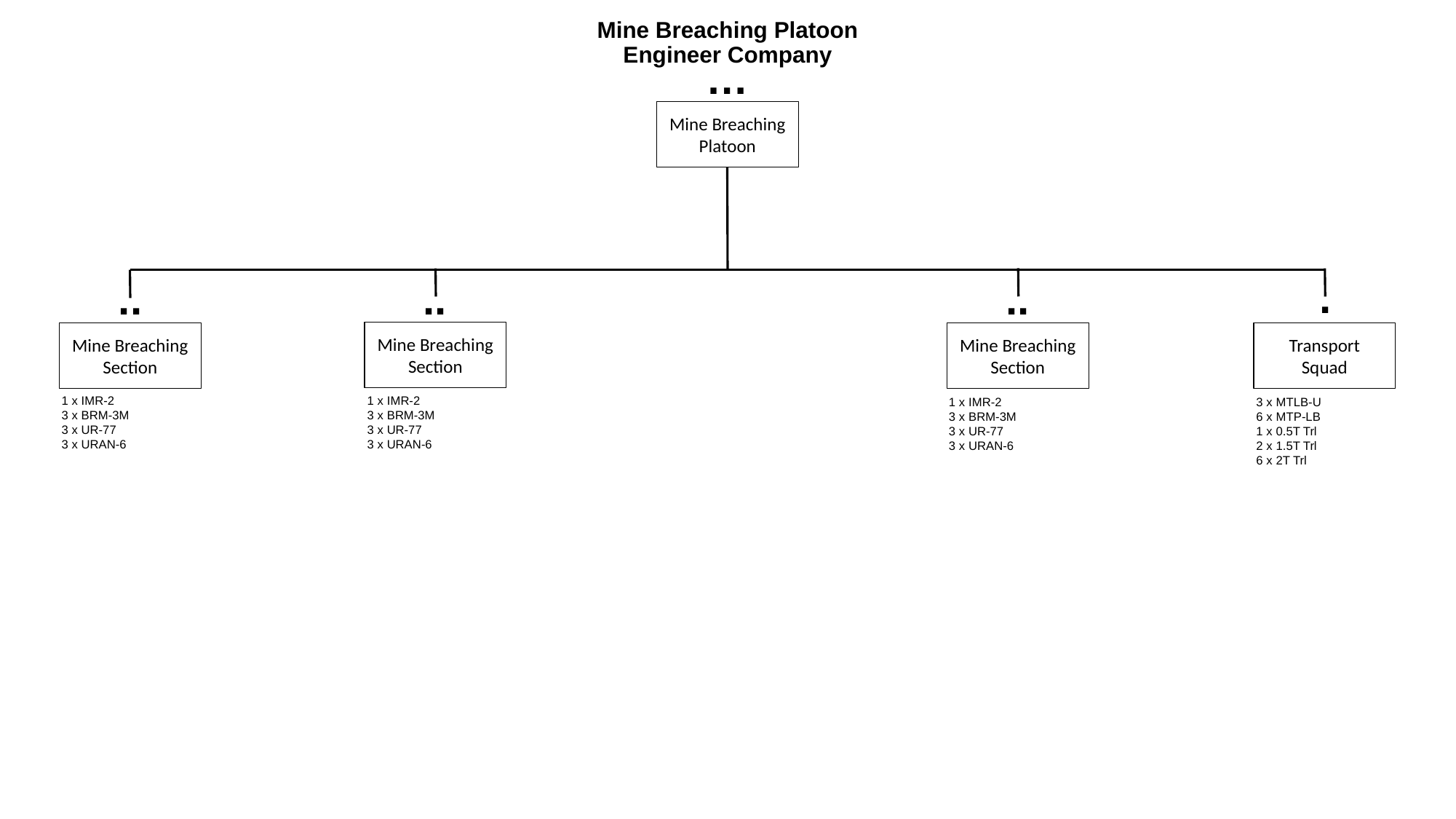

# Mine Breaching Platoon Engineer Company
…
Mine Breaching
Platoon
.
..
..
..
Mine Breaching
Section
Mine Breaching
Section
Mine Breaching
Section
Transport
Squad
1 x IMR-2
3 x BRM-3M
3 x UR-77
3 x URAN-6

1 x IMR-2
3 x BRM-3M
3 x UR-77
3 x URAN-6
1 x IMR-2
3 x BRM-3M
3 x UR-77
3 x URAN-6
3 x MTLB-U
6 x MTP-LB
1 x 0.5T Trl
2 x 1.5T Trl
6 x 2T Trl